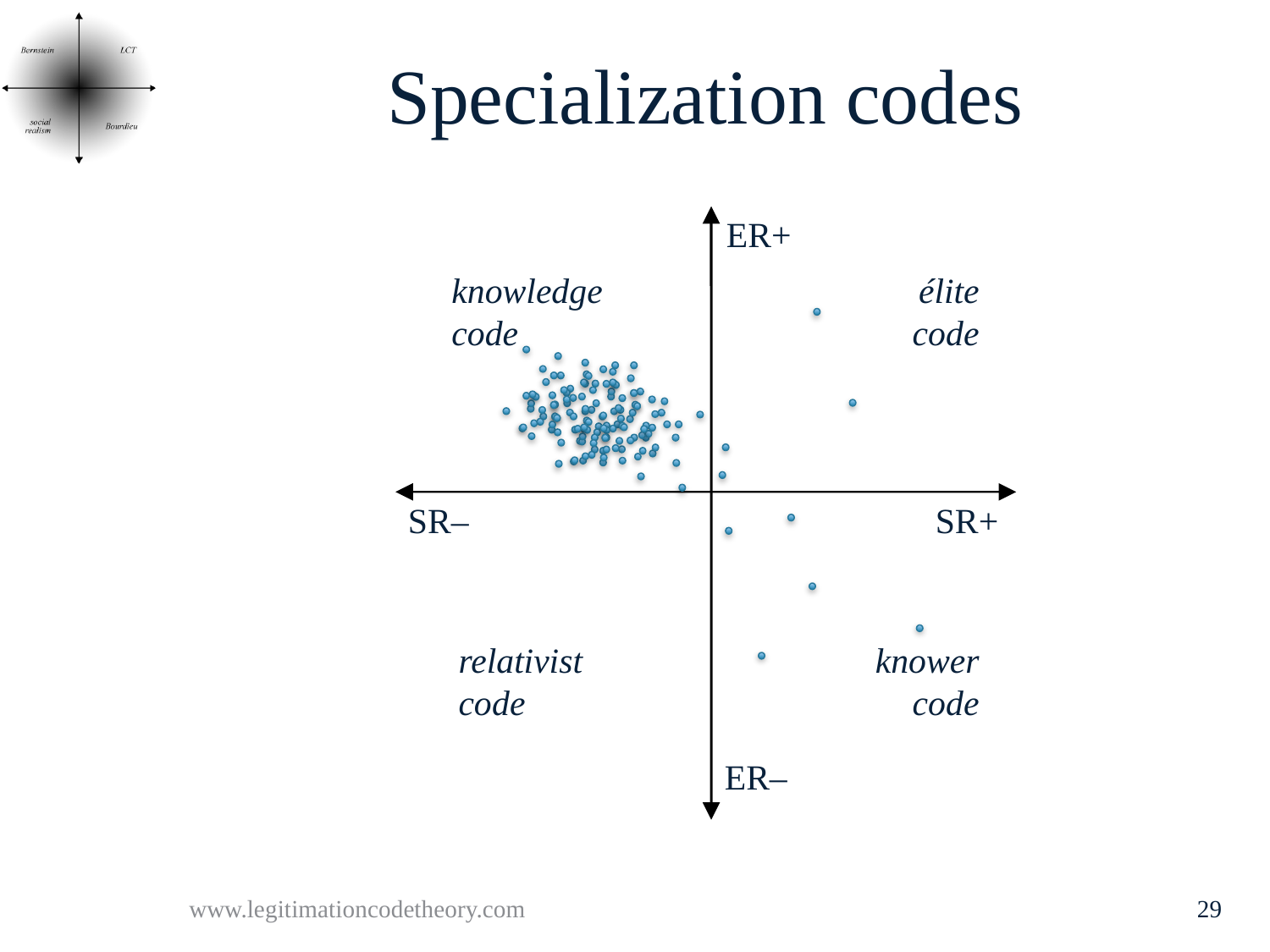

# Specialization codes

ER+
ER–
knowledge
code
élite
code

SR–
SR+
relativist
code
knower
code
www.legitimationcodetheory.com
29